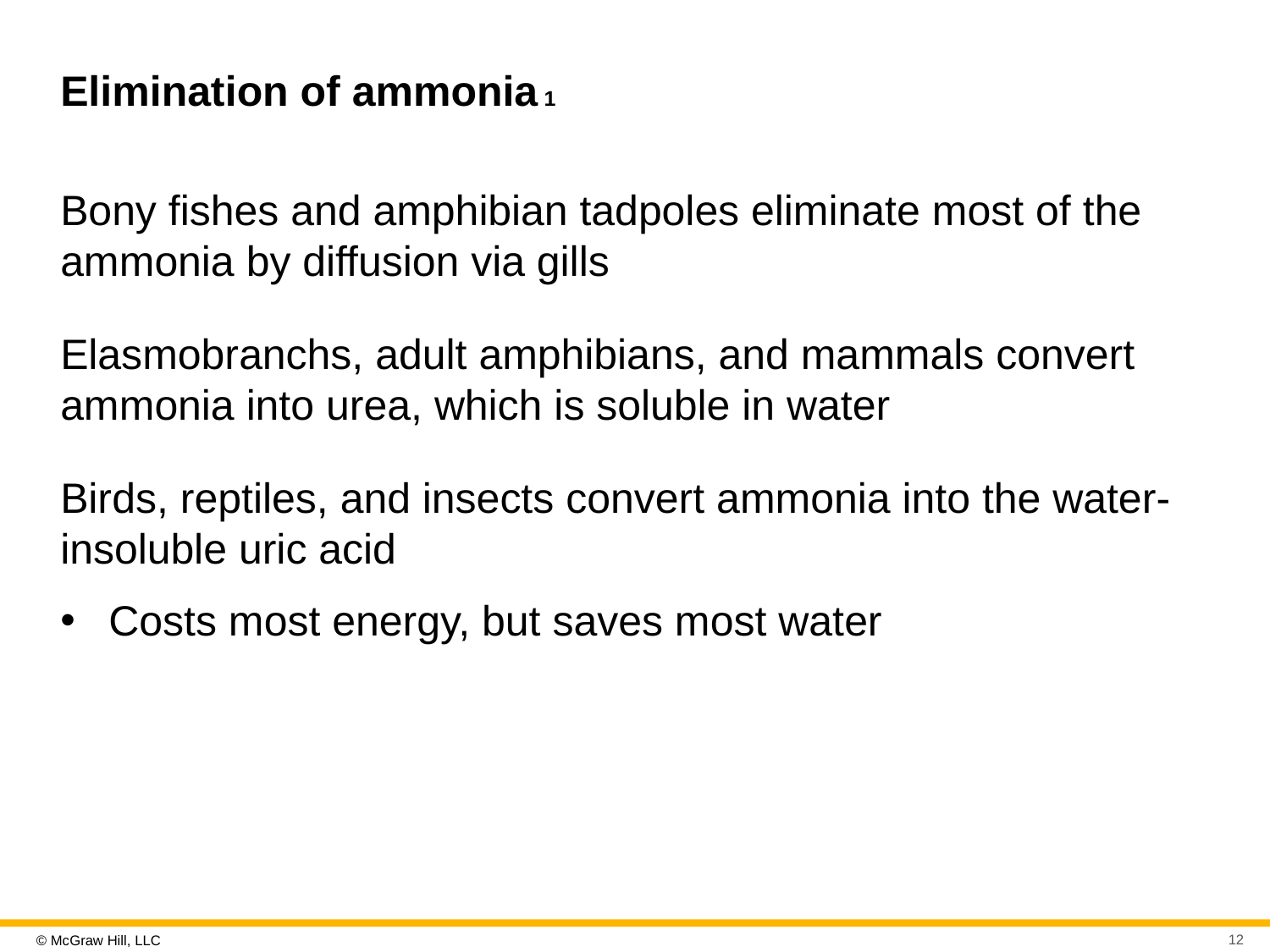

# Elimination of ammonia 1
Bony fishes and amphibian tadpoles eliminate most of the ammonia by diffusion via gills
Elasmobranchs, adult amphibians, and mammals convert ammonia into urea, which is soluble in water
Birds, reptiles, and insects convert ammonia into the water-insoluble uric acid
Costs most energy, but saves most water
12